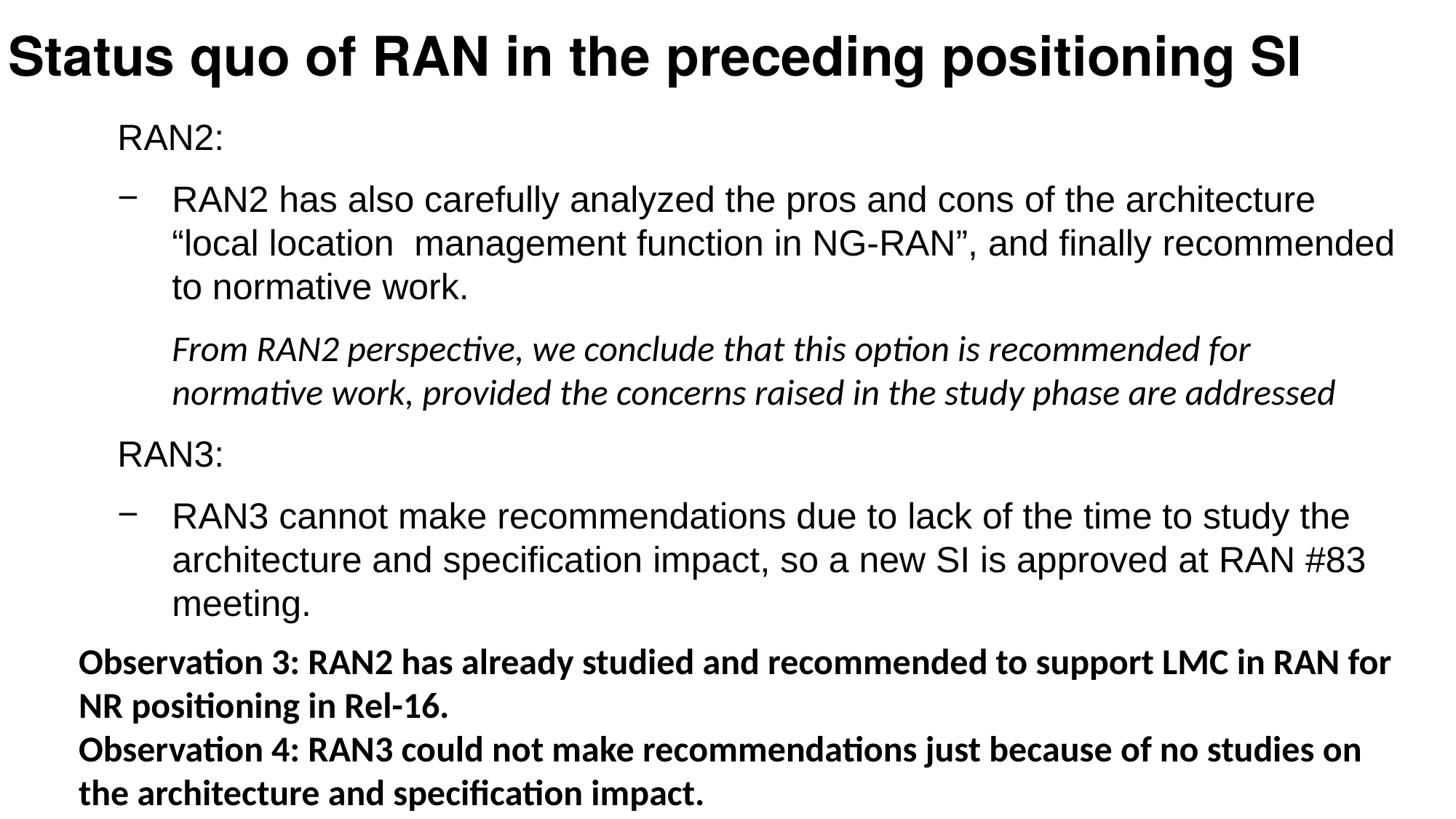

Status quo of RAN in the preceding positioning SI
RAN2:
RAN2 has also carefully analyzed the pros and cons of the architecture “local location  management function in NG-RAN”, and finally recommended to normative work.
	From RAN2 perspective, we conclude that this option is recommended for normative work, provided the concerns raised in the study phase are addressed
RAN3:
RAN3 cannot make recommendations due to lack of the time to study the architecture and specification impact, so a new SI is approved at RAN #83 meeting.

Observation 3: RAN2 has already studied and recommended to support LMC in RAN for NR positioning in Rel-16.
Observation 4: RAN3 could not make recommendations just because of no studies on the architecture and specification impact.
4